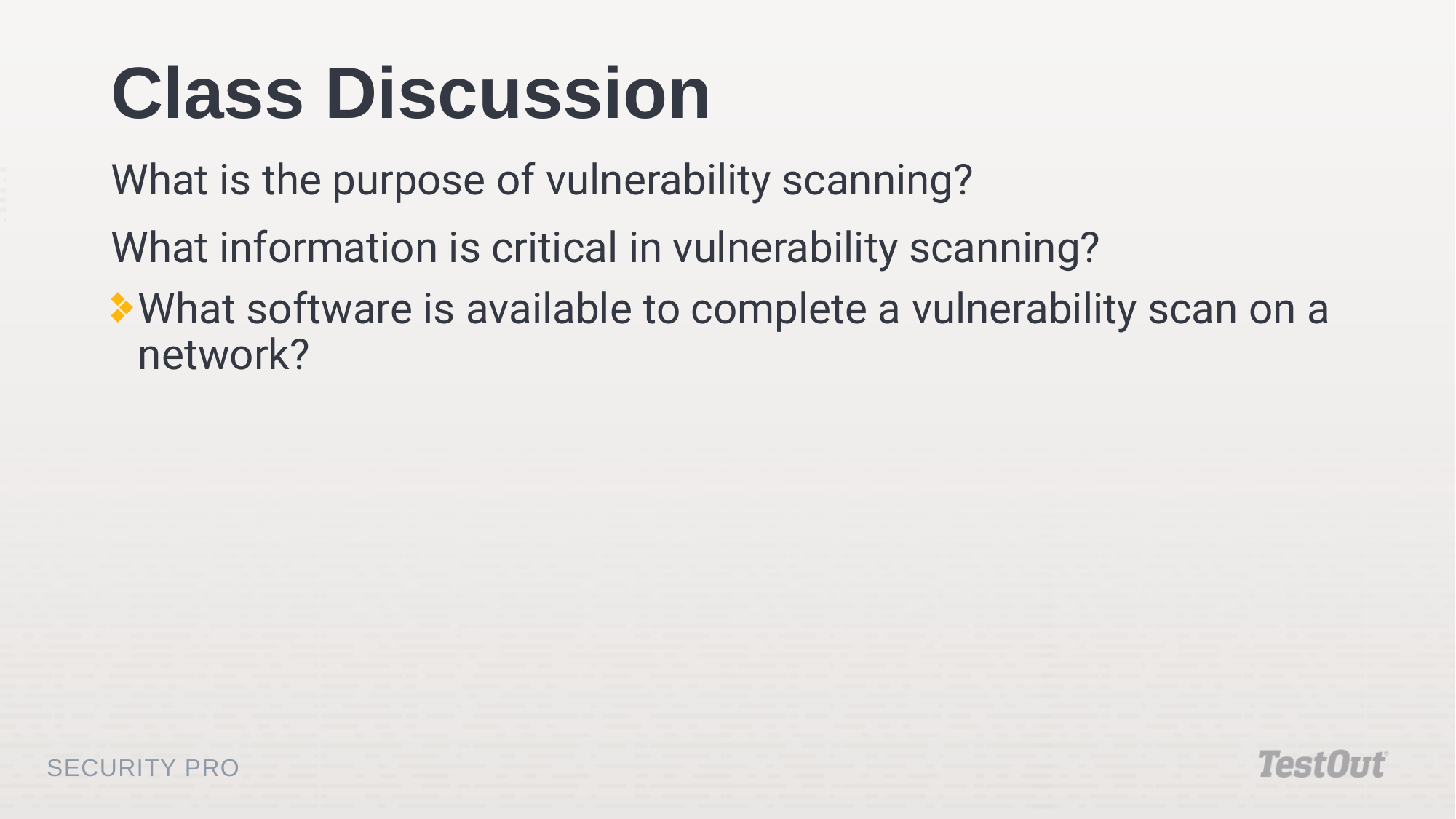

# Class Discussion
What is the purpose of vulnerability scanning?
What information is critical in vulnerability scanning?
What software is available to complete a vulnerability scan on a network?
Security Pro